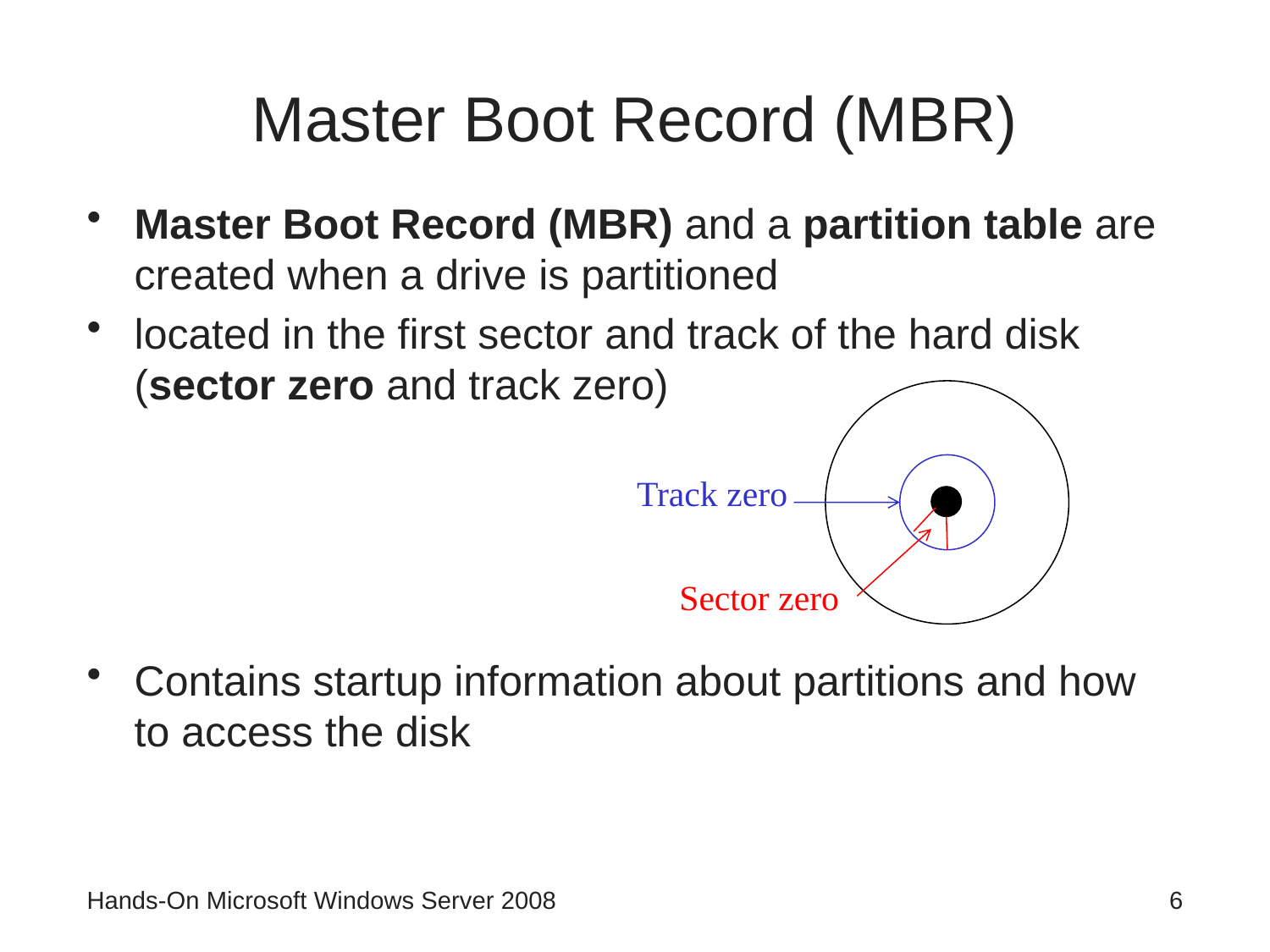

# Master Boot Record (MBR)
Master Boot Record (MBR) and a partition table are created when a drive is partitioned
located in the first sector and track of the hard disk (sector zero and track zero)

Contains startup information about partitions and how to access the disk

Track zero

Sector zero
Hands-On Microsoft Windows Server 2008
6